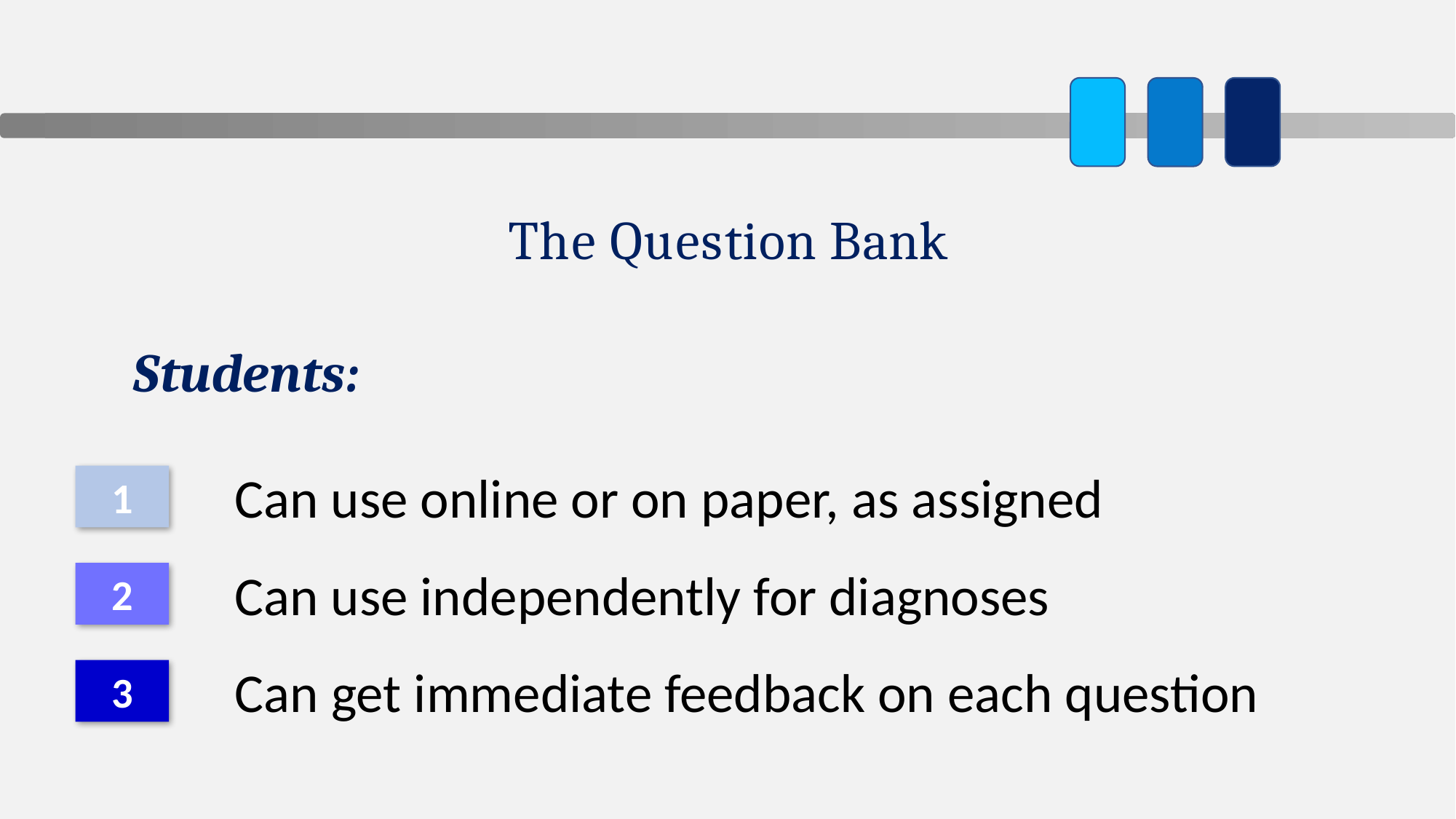

The Question Bank
Students:
Can use online or on paper, as assigned
1
Can use independently for diagnoses
2
Can get immediate feedback on each question
3